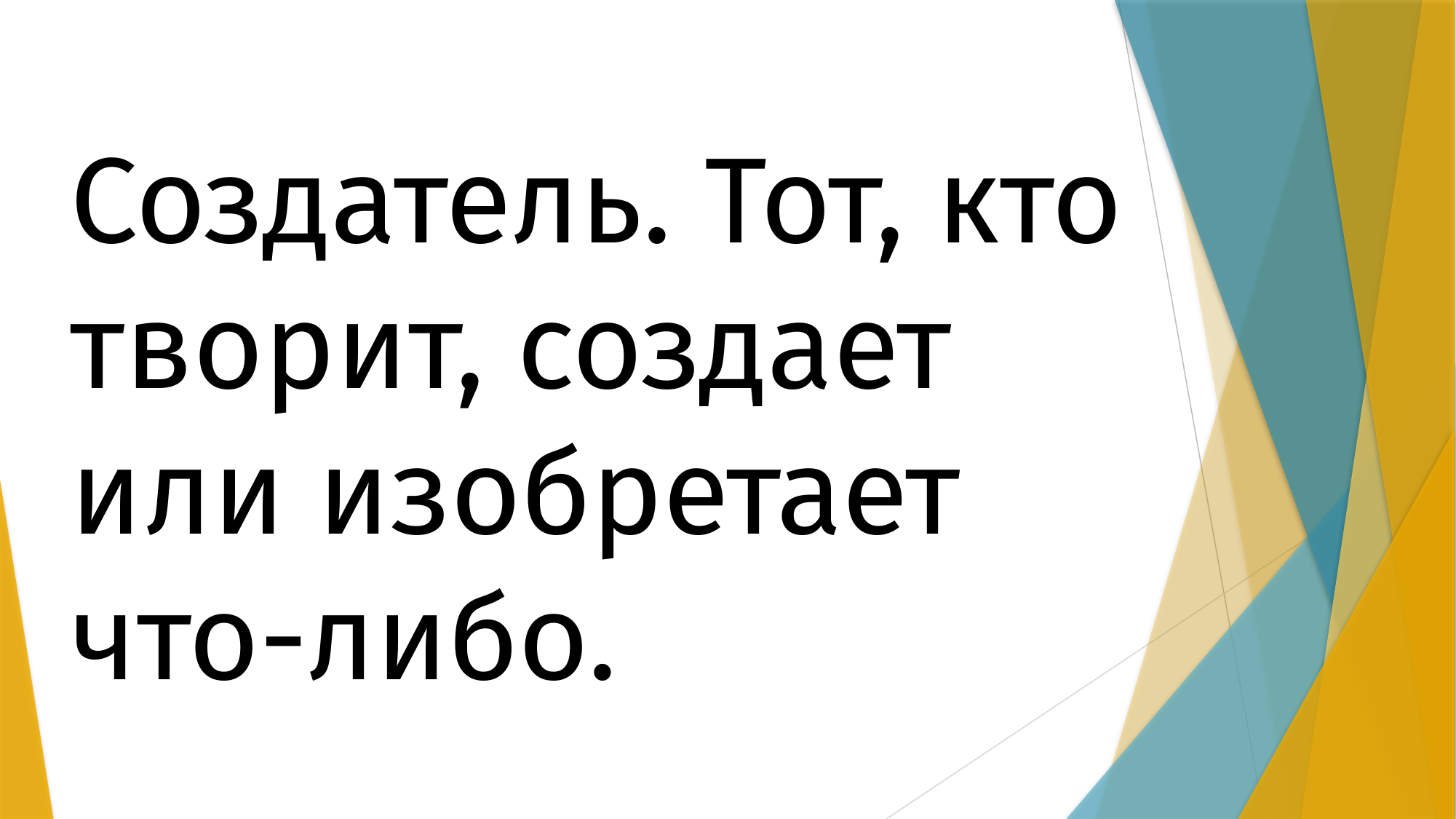

# Создатель. Тот, кто творит, создает или изобретает что-либо.